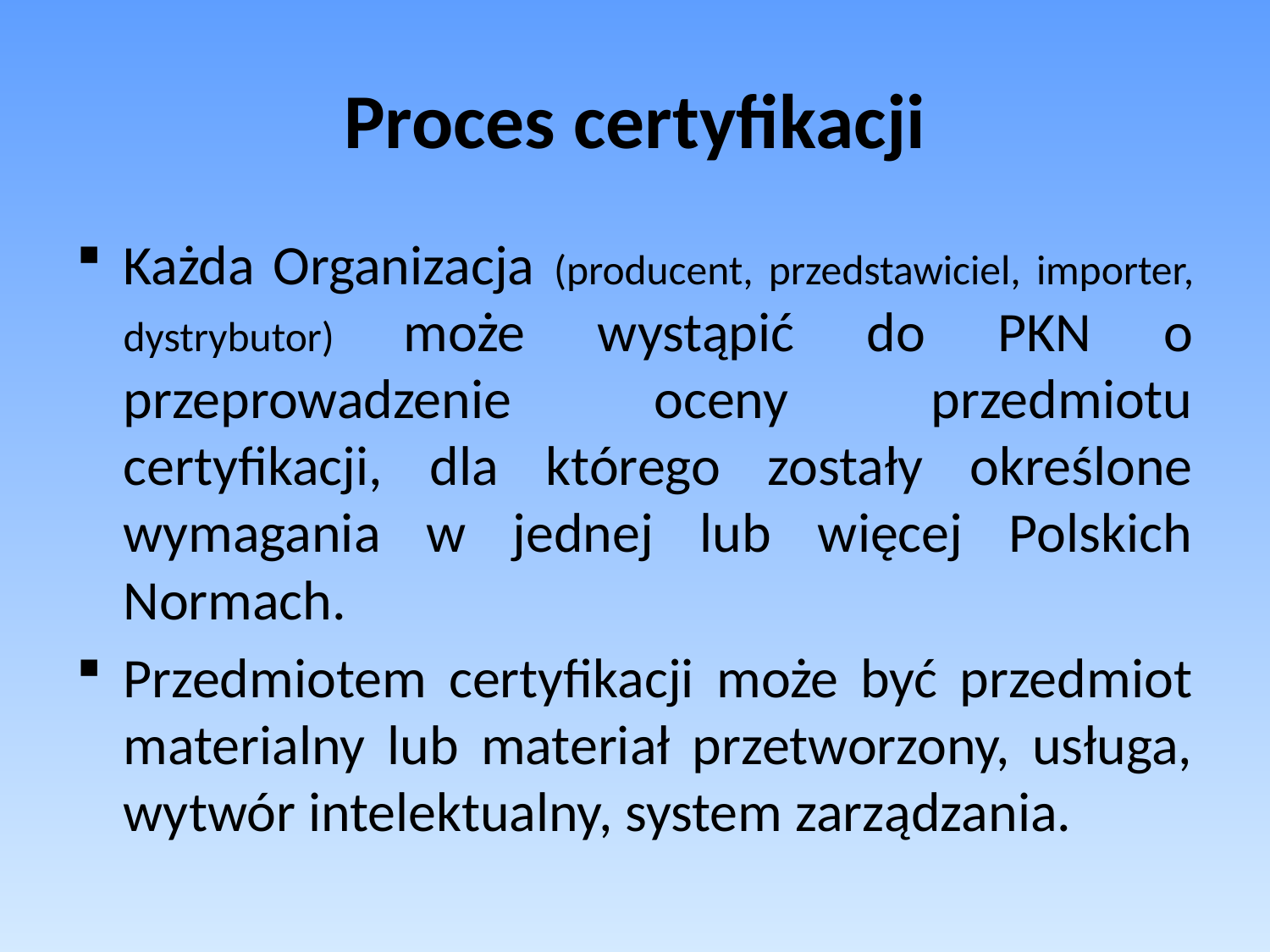

# Proces certyfikacji
Każda Organizacja (producent, przedstawiciel, importer, dystrybutor) może wystąpić do PKN o przeprowadzenie oceny przedmiotu certyfikacji, dla którego zostały określone wymagania w jednej lub więcej Polskich Normach.
Przedmiotem certyfikacji może być przedmiot materialny lub materiał przetworzony, usługa, wytwór intelektualny, system zarządzania.